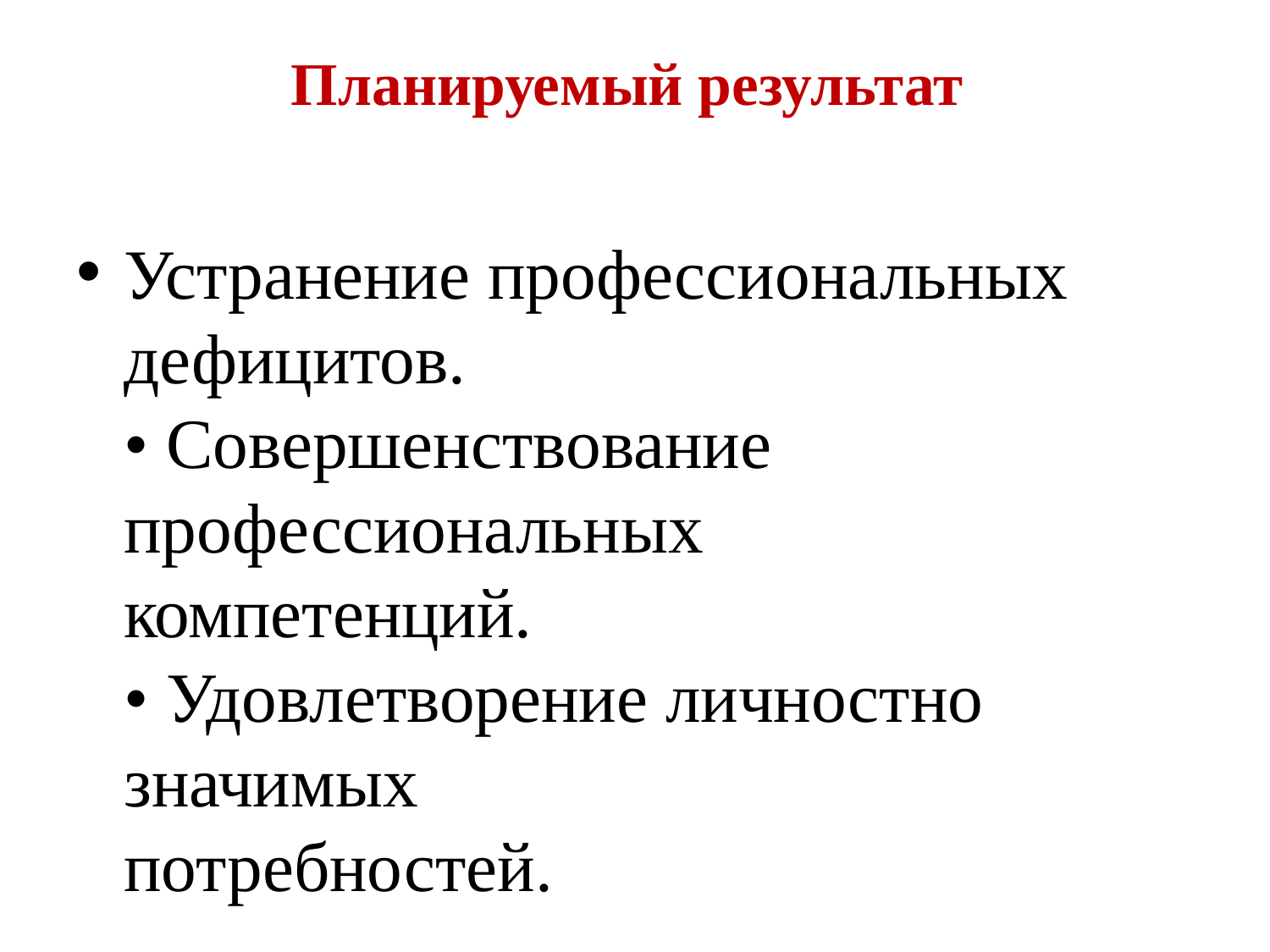

# Планируемый результат
Устранение профессиональных дефицитов.
• Совершенствование профессиональных
компетенций.
• Удовлетворение личностно значимых
потребностей.